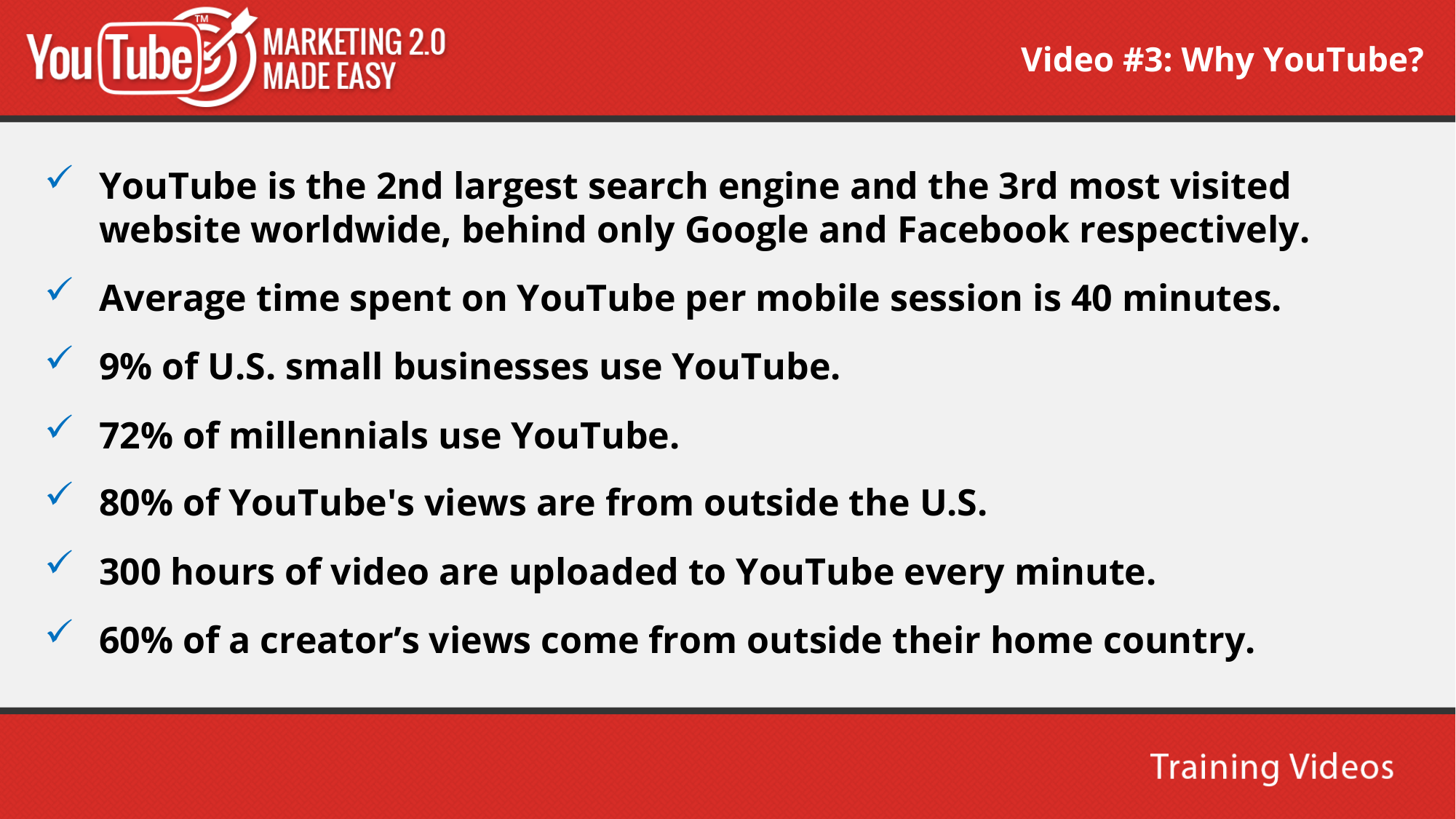

Video #3: Why YouTube?
YouTube is the 2nd largest search engine and the 3rd most visited website worldwide, behind only Google and Facebook respectively.
Average time spent on YouTube per mobile session is 40 minutes.
9% of U.S. small businesses use YouTube.
72% of millennials use YouTube.
80% of YouTube's views are from outside the U.S.
300 hours of video are uploaded to YouTube every minute.
60% of a creator’s views come from outside their home country.